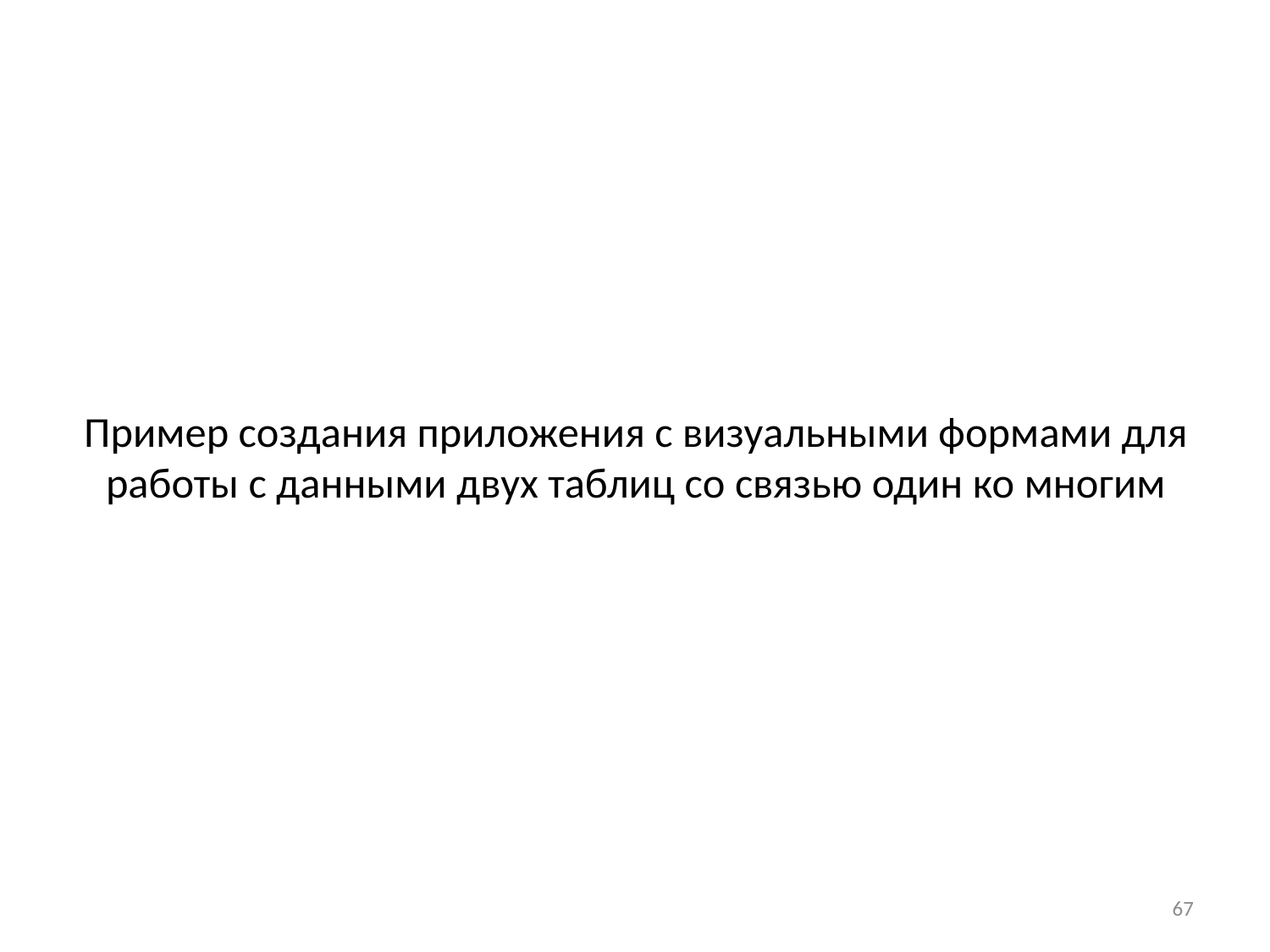

# Пример создания приложения с визуальными формами для работы с данными двух таблиц со связью один ко многим
67